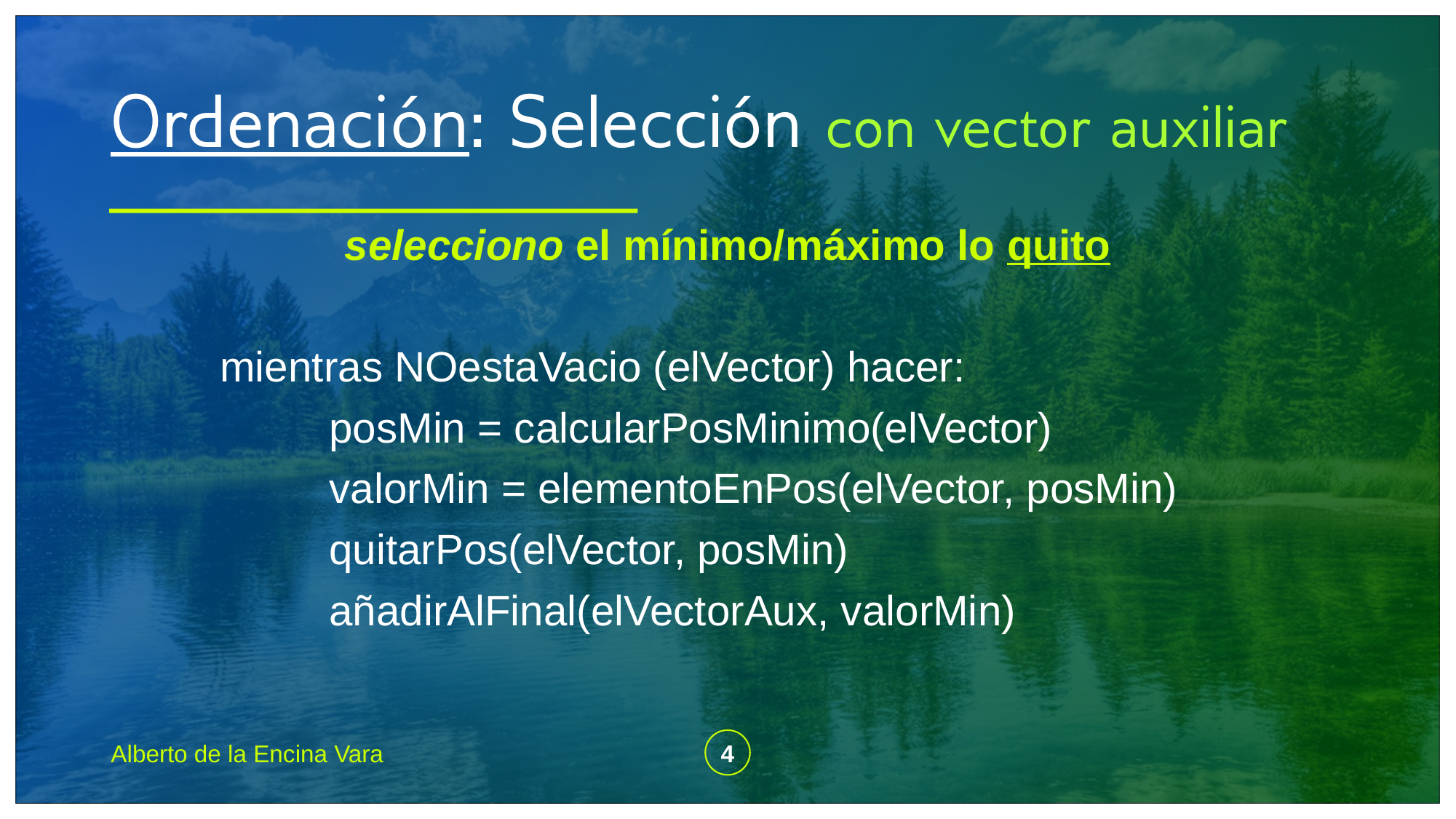

# Ordenación: Selección con vector auxiliar
selecciono el mínimo/máximo lo quito

	mientras NOestaVacio (elVector) hacer:
		posMin = calcularPosMinimo(elVector)
		valorMin = elementoEnPos(elVector, posMin)
		quitarPos(elVector, posMin)
		añadirAlFinal(elVectorAux, valorMin)

Alberto de la Encina Vara
4